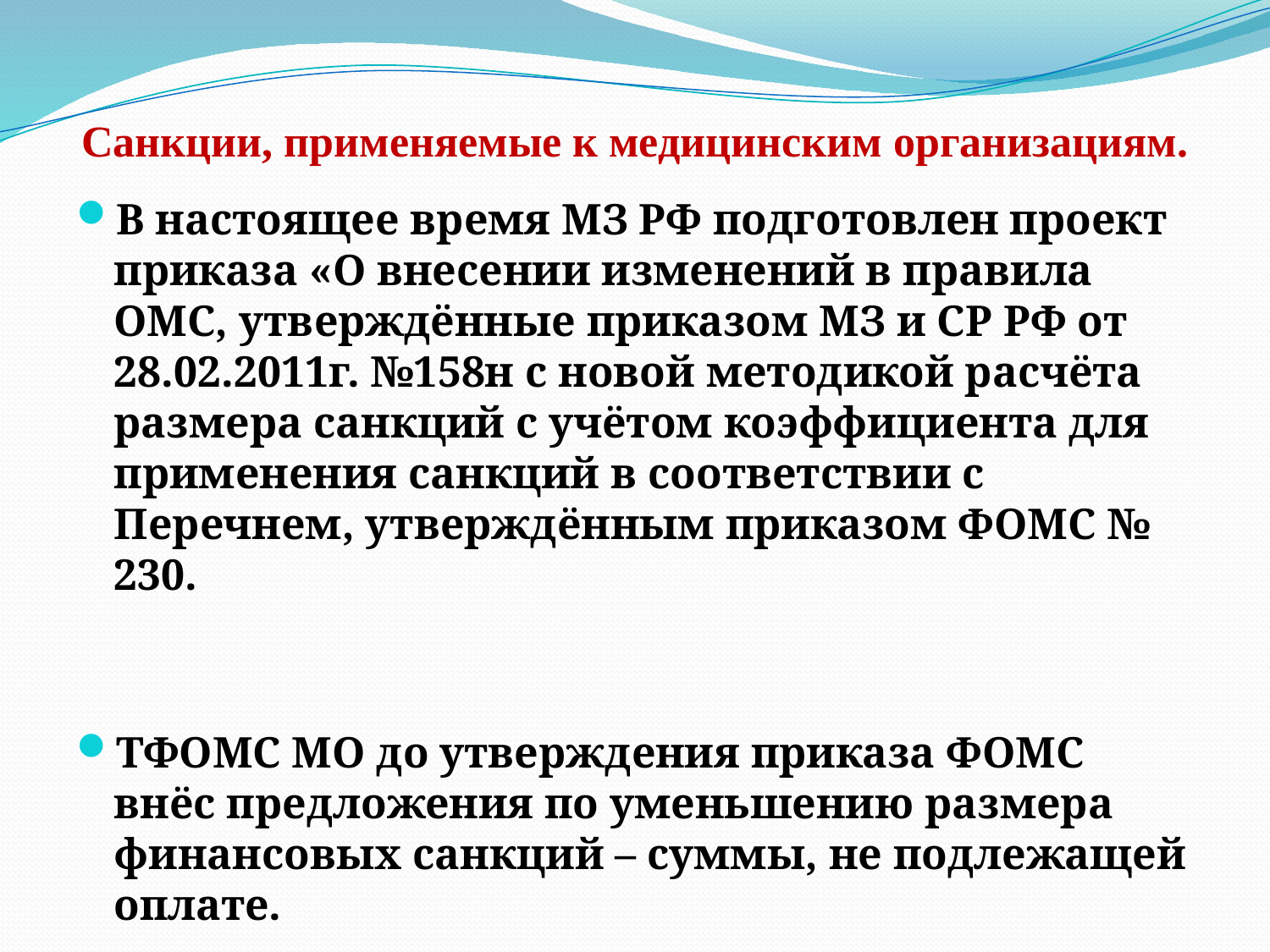

# Санкции, применяемые к медицинским организациям.
В настоящее время МЗ РФ подготовлен проект приказа «О внесении изменений в правила ОМС, утверждённые приказом МЗ и СР РФ от 28.02.2011г. №158н с новой методикой расчёта размера санкций с учётом коэффициента для применения санкций в соответствии с Перечнем, утверждённым приказом ФОМС № 230.

ТФОМС МО до утверждения приказа ФОМС внёс предложения по уменьшению размера финансовых санкций – суммы, не подлежащей оплате.